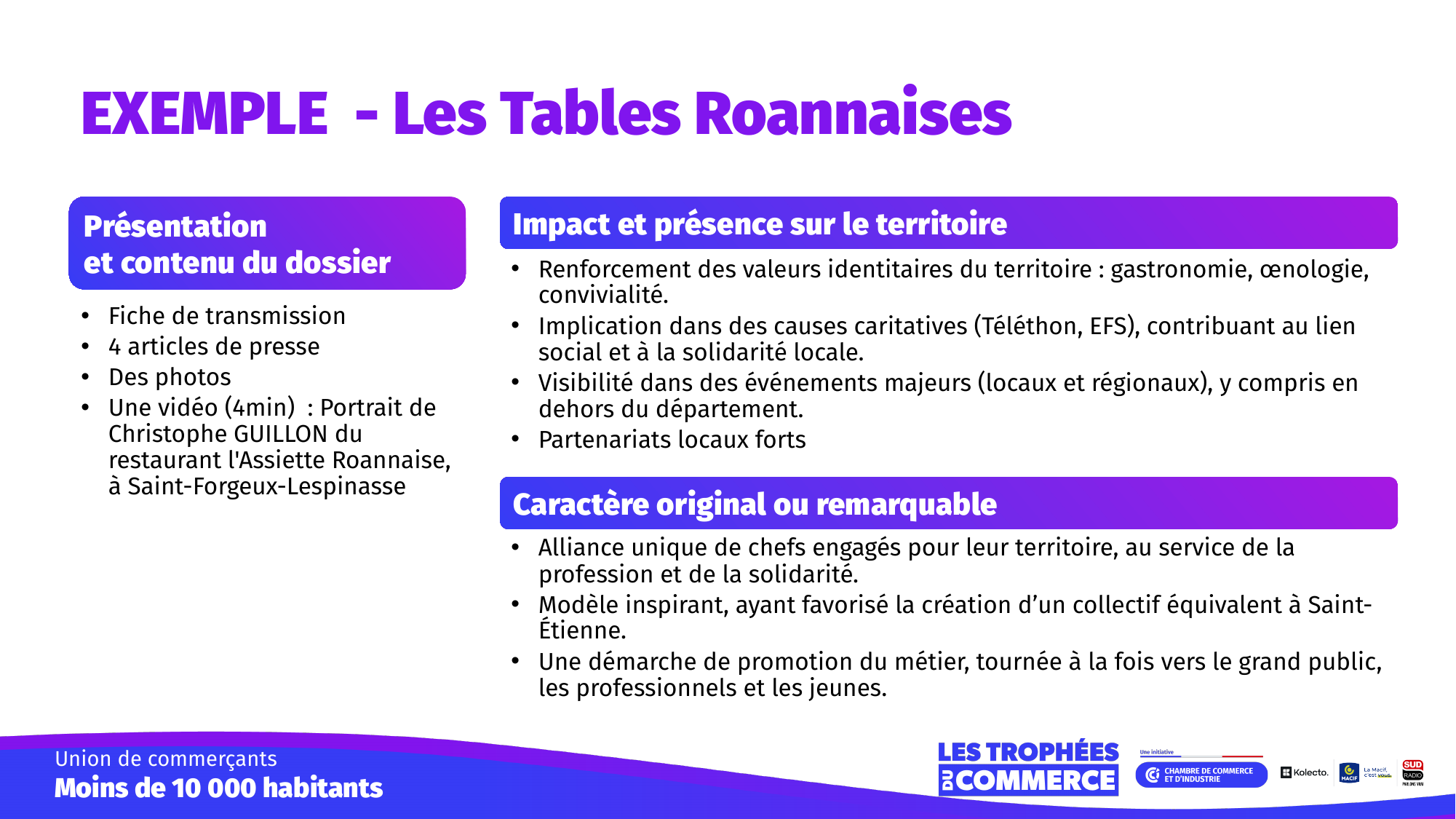

# EXEMPLE  - Les Tables Roannaises
Renforcement des valeurs identitaires du territoire : gastronomie, œnologie, convivialité.
Implication dans des causes caritatives (Téléthon, EFS), contribuant au lien social et à la solidarité locale.
Visibilité dans des événements majeurs (locaux et régionaux), y compris en dehors du département.
Partenariats locaux forts

Fiche de transmission
4 articles de presse
Des photos
Une vidéo (4min)  : Portrait de Christophe GUILLON du restaurant l'Assiette Roannaise, à Saint-Forgeux-Lespinasse
Alliance unique de chefs engagés pour leur territoire, au service de la profession et de la solidarité.
Modèle inspirant, ayant favorisé la création d’un collectif équivalent à Saint-Étienne.
Une démarche de promotion du métier, tournée à la fois vers le grand public, les professionnels et les jeunes.